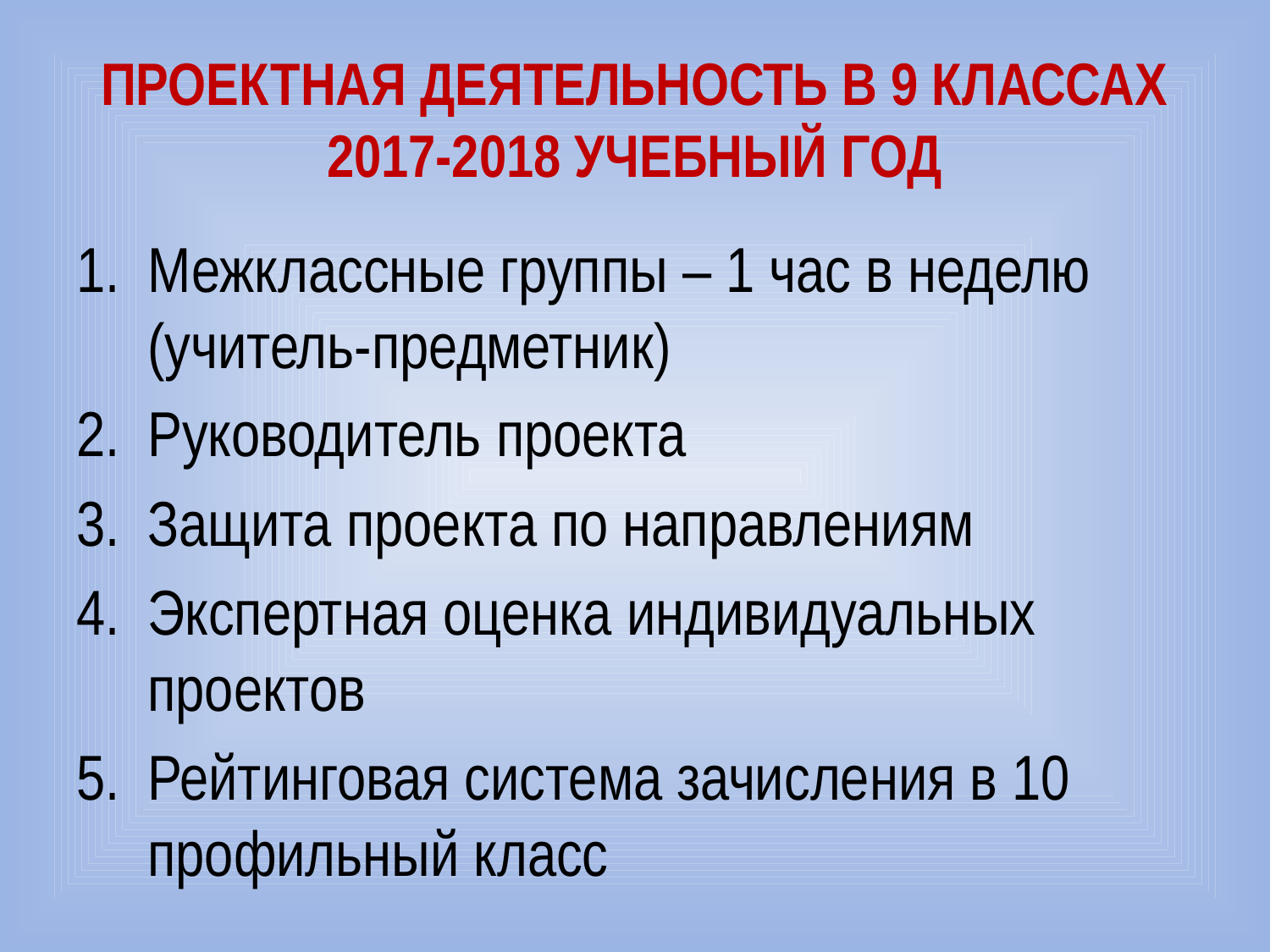

# ПРОЕКТНАЯ ДЕЯТЕЛЬНОСТЬ В 9 КЛАССАХ 2017-2018 УЧЕБНЫЙ ГОД
Межклассные группы – 1 час в неделю (учитель-предметник)
Руководитель проекта
Защита проекта по направлениям
Экспертная оценка индивидуальных проектов
Рейтинговая система зачисления в 10 профильный класс